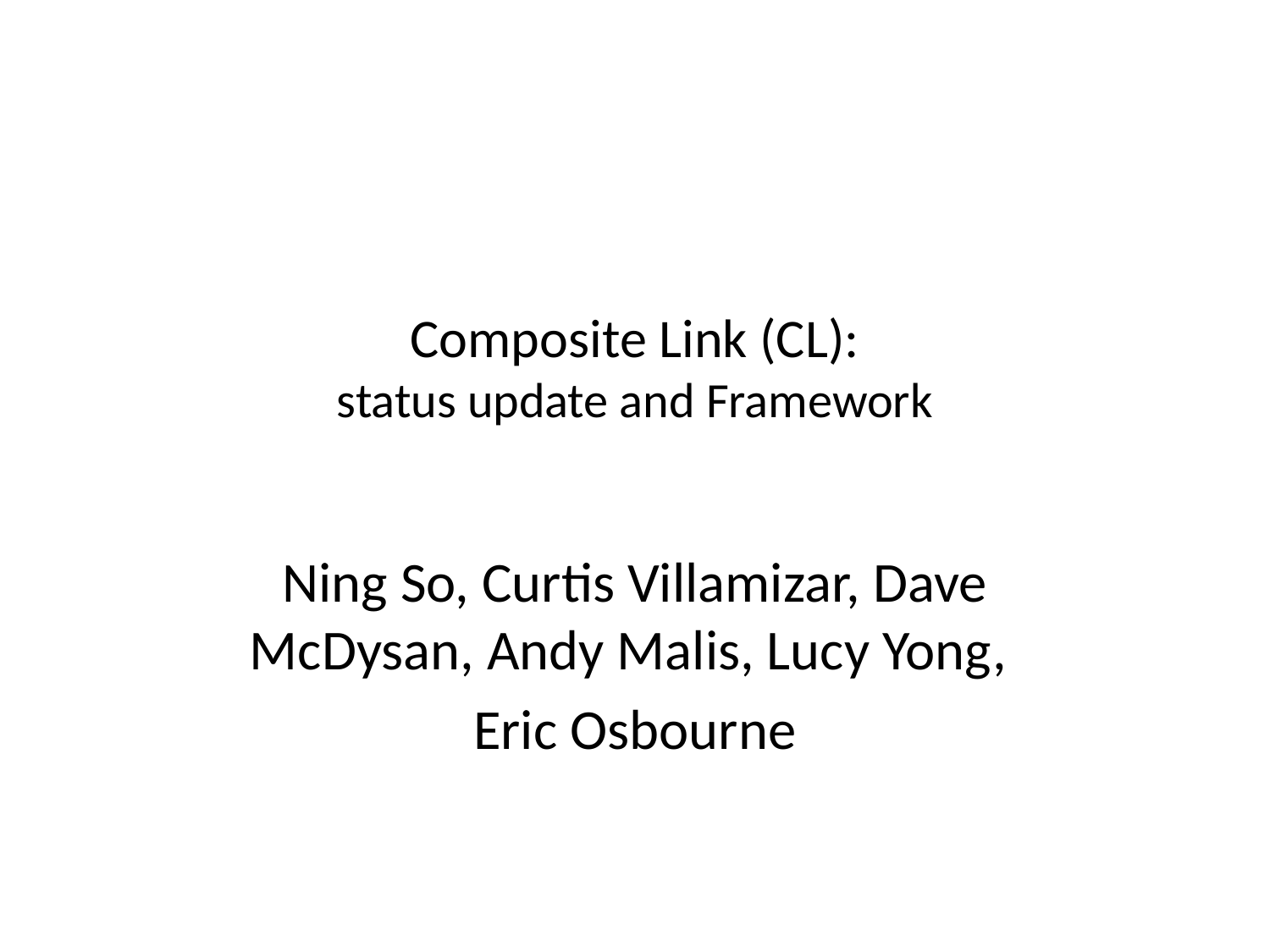

# Composite Link (CL): status update and Framework
Ning So, Curtis Villamizar, Dave McDysan, Andy Malis, Lucy Yong,
Eric Osbourne